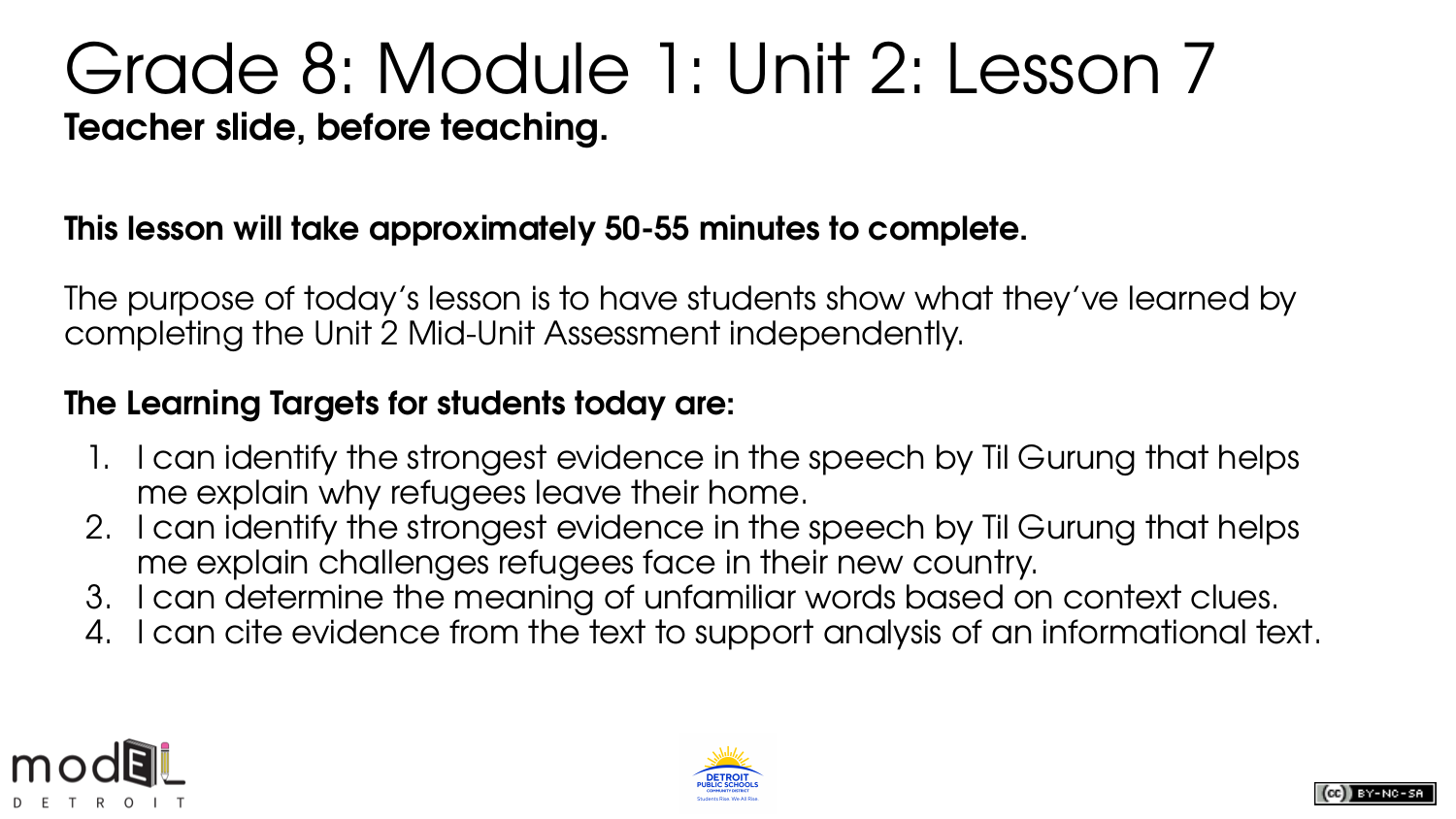

# Grade 8: Module 1: Unit 2: Lesson 7
Teacher slide, before teaching.
This lesson will take approximately 50-55 minutes to complete.

The purpose of today’s lesson is to have students show what they’ve learned by completing the Unit 2 Mid-Unit Assessment independently.

The Learning Targets for students today are:
I can identify the strongest evidence in the speech by Til Gurung that helps me explain why refugees leave their home.
I can identify the strongest evidence in the speech by Til Gurung that helps me explain challenges refugees face in their new country.
I can determine the meaning of unfamiliar words based on context clues.
I can cite evidence from the text to support analysis of an informational text.